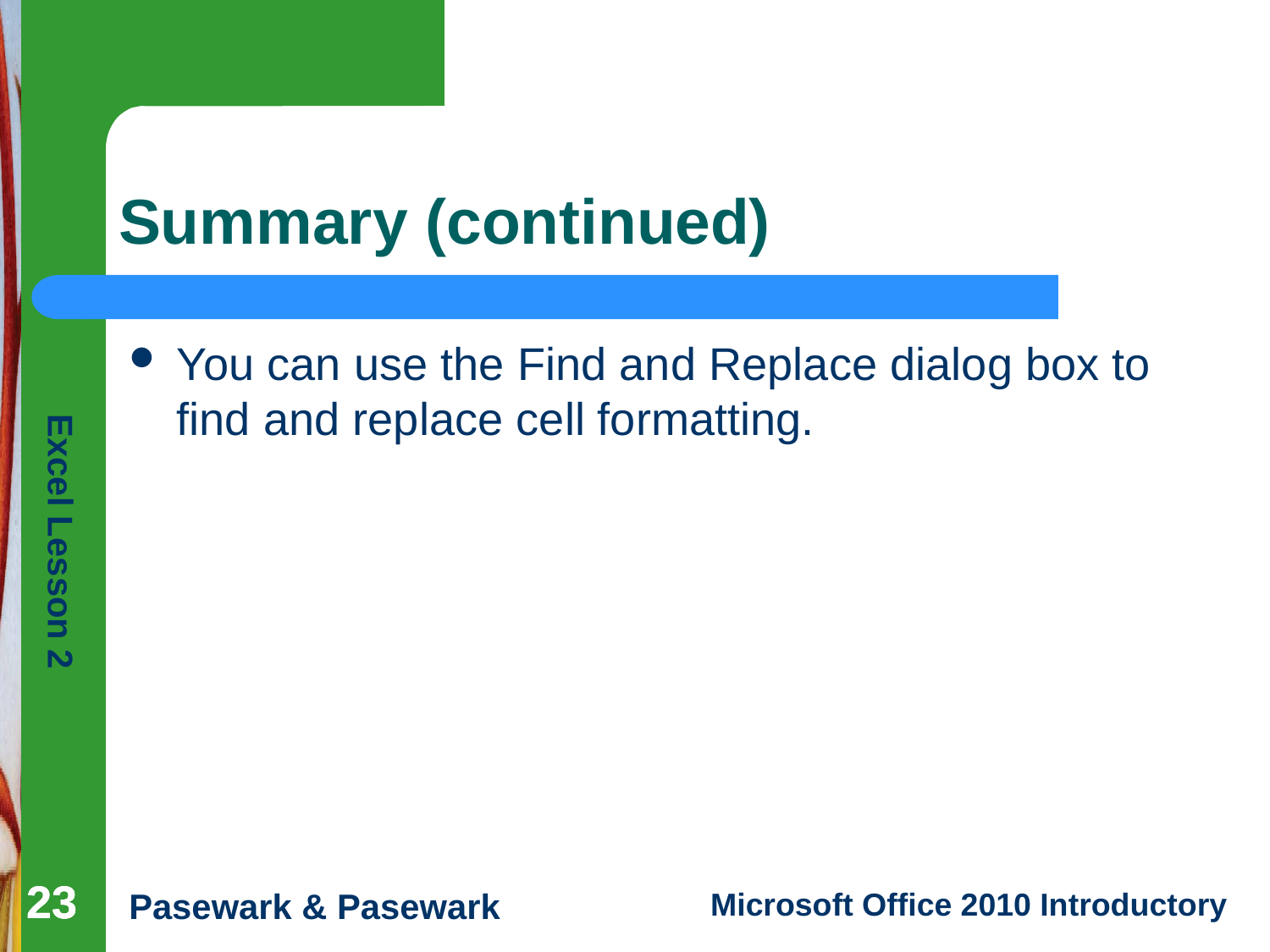

# Summary (continued)
You can use the Find and Replace dialog box to find and replace cell formatting.
23
23
23